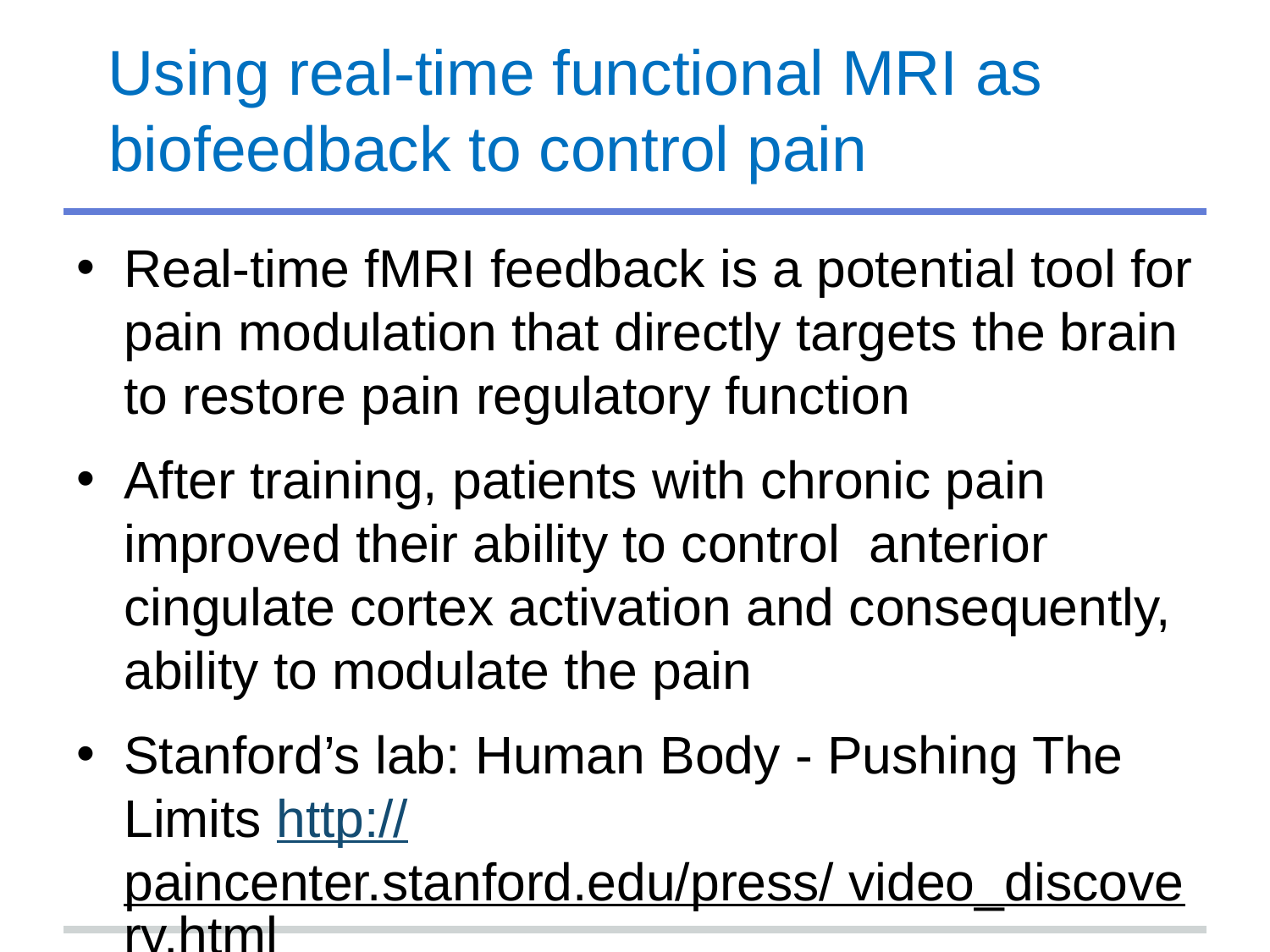

# Using real-time functional MRI as biofeedback to control pain
Real-time fMRI feedback is a potential tool for pain modulation that directly targets the brain to restore pain regulatory function
After training, patients with chronic pain improved their ability to control  anterior cingulate cortex activation and consequently, ability to modulate the pain
Stanford’s lab: Human Body - Pushing The Limits http://paincenter.stanford.edu/press/ video_discovery.html